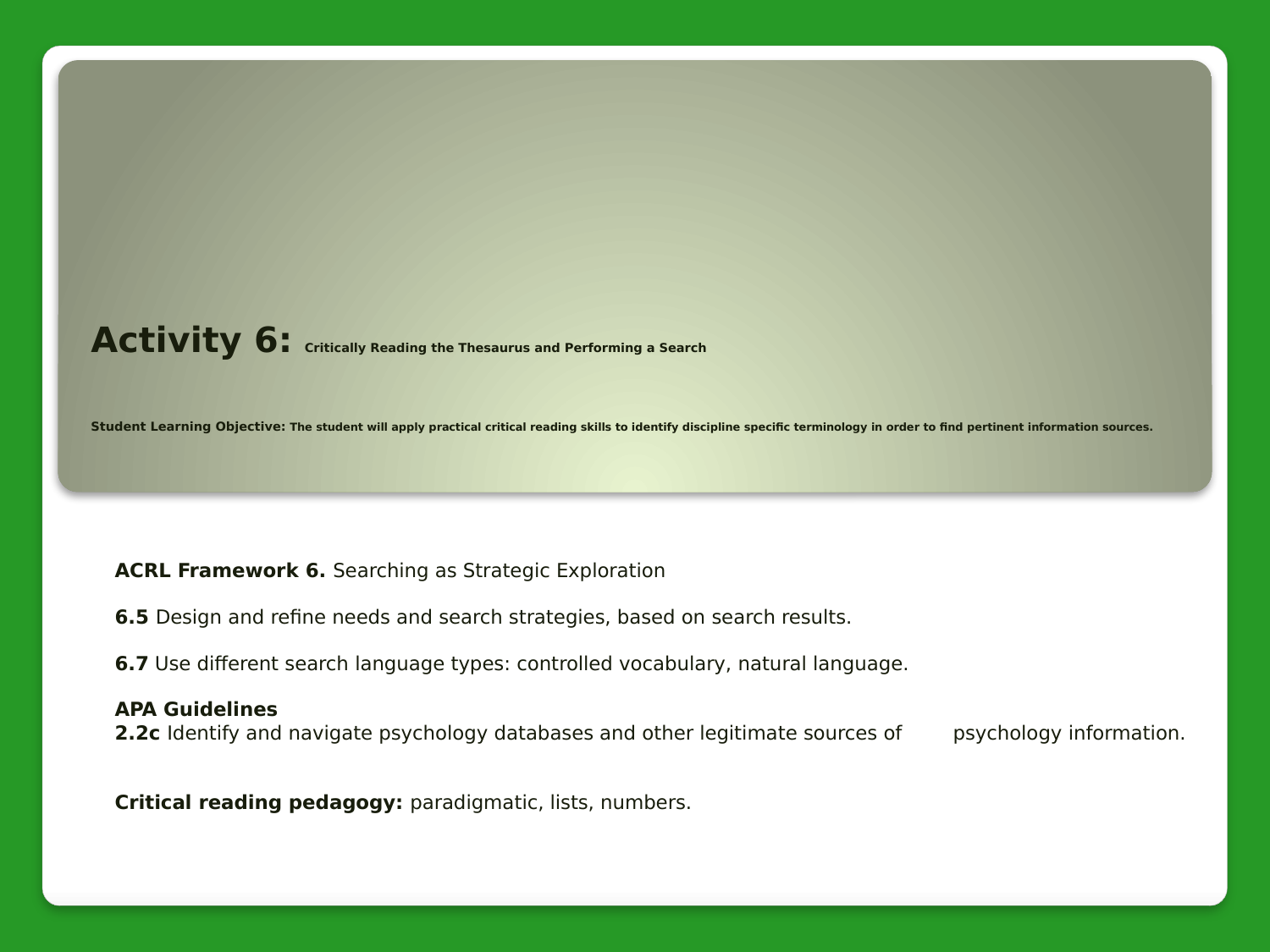

# Activity 6: Critically Reading the Thesaurus and Performing a Search Student Learning Objective: The student will apply practical critical reading skills to identify discipline specific terminology in order to find pertinent information sources.

ACRL Framework 6. Searching as Strategic Exploration

	6.5 Design and refine needs and search strategies, based on search results.

	6.7 Use different search language types: controlled vocabulary, natural language.

APA Guidelines
	2.2c Identify and navigate psychology databases and other legitimate sources of 	psychology information.

Critical reading pedagogy: paradigmatic, lists, numbers.